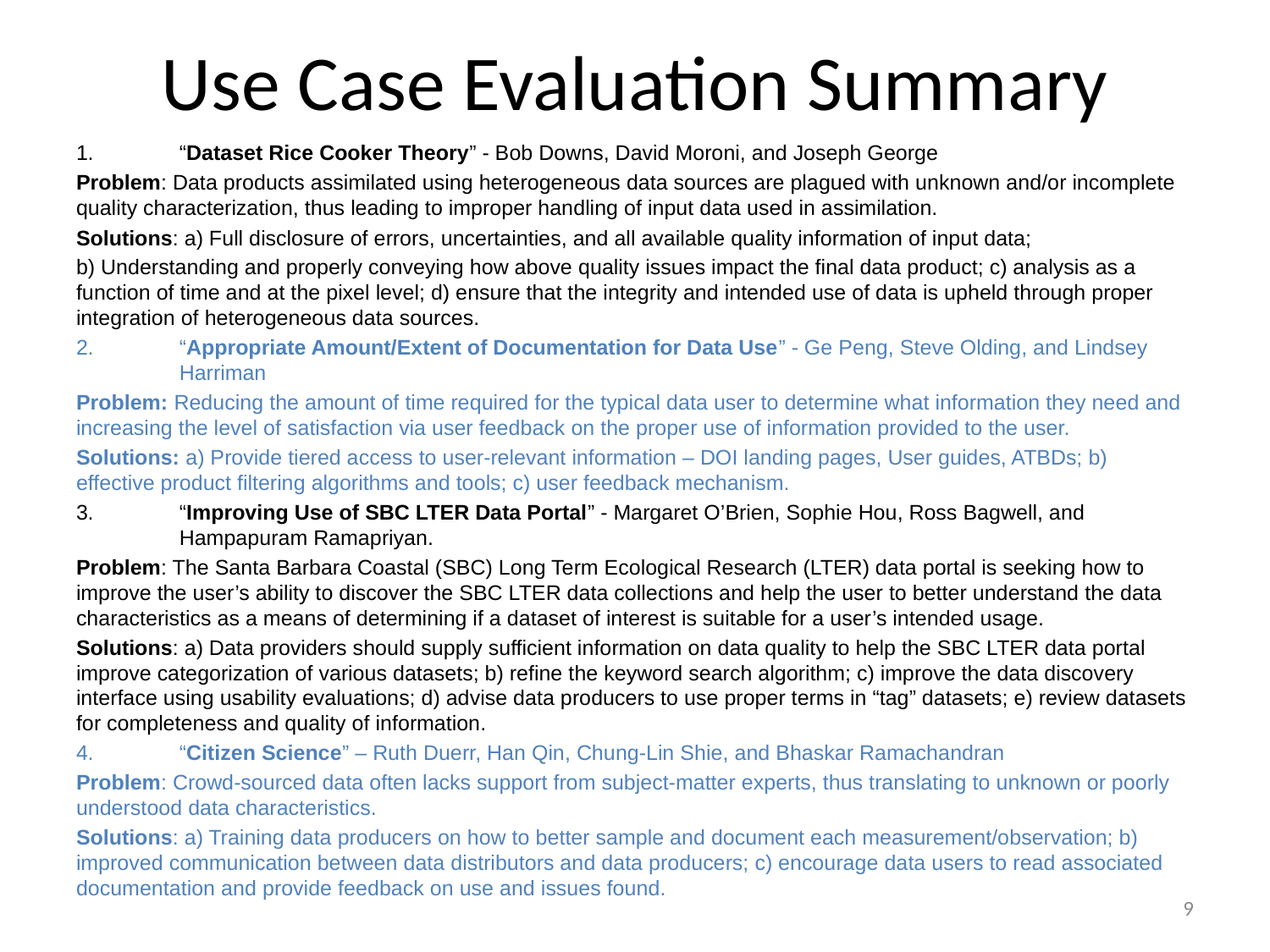

# Use Case Evaluation Summary
“Dataset Rice Cooker Theory” - Bob Downs, David Moroni, and Joseph George
Problem: Data products assimilated using heterogeneous data sources are plagued with unknown and/or incomplete quality characterization, thus leading to improper handling of input data used in assimilation.
Solutions: a) Full disclosure of errors, uncertainties, and all available quality information of input data;
b) Understanding and properly conveying how above quality issues impact the final data product; c) analysis as a function of time and at the pixel level; d) ensure that the integrity and intended use of data is upheld through proper integration of heterogeneous data sources.
“Appropriate Amount/Extent of Documentation for Data Use” - Ge Peng, Steve Olding, and Lindsey Harriman
Problem: Reducing the amount of time required for the typical data user to determine what information they need and increasing the level of satisfaction via user feedback on the proper use of information provided to the user.
Solutions: a) Provide tiered access to user-relevant information – DOI landing pages, User guides, ATBDs; b) effective product filtering algorithms and tools; c) user feedback mechanism.
“Improving Use of SBC LTER Data Portal” - Margaret O’Brien, Sophie Hou, Ross Bagwell, and Hampapuram Ramapriyan.
Problem: The Santa Barbara Coastal (SBC) Long Term Ecological Research (LTER) data portal is seeking how to improve the user’s ability to discover the SBC LTER data collections and help the user to better understand the data characteristics as a means of determining if a dataset of interest is suitable for a user’s intended usage.
Solutions: a) Data providers should supply sufficient information on data quality to help the SBC LTER data portal improve categorization of various datasets; b) refine the keyword search algorithm; c) improve the data discovery interface using usability evaluations; d) advise data producers to use proper terms in “tag” datasets; e) review datasets for completeness and quality of information.
“Citizen Science” – Ruth Duerr, Han Qin, Chung-Lin Shie, and Bhaskar Ramachandran
Problem: Crowd-sourced data often lacks support from subject-matter experts, thus translating to unknown or poorly understood data characteristics.
Solutions: a) Training data producers on how to better sample and document each measurement/observation; b) improved communication between data distributors and data producers; c) encourage data users to read associated documentation and provide feedback on use and issues found.

9